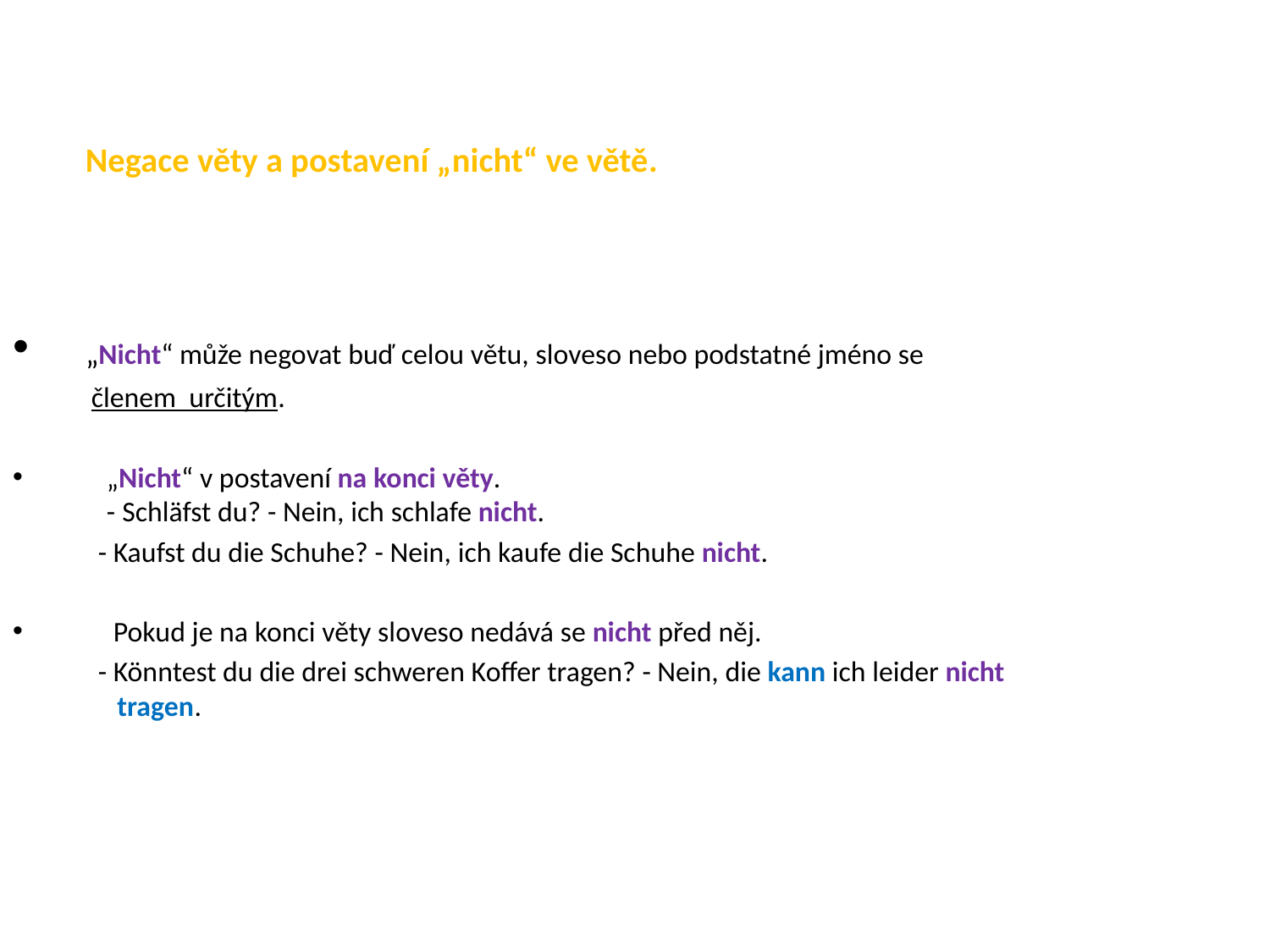

Negace věty a postavení „nicht“ ve větě.

   „Nicht“ může negovat buď celou větu, sloveso nebo podstatné jméno se
            členem  určitým.

        „Nicht“ v postavení na konci věty.
        - Schläfst du? - Nein, ich schlafe nicht.
             - Kaufst du die Schuhe? - Nein, ich kaufe die Schuhe nicht.

         Pokud je na konci věty sloveso nedává se nicht před něj.
             - Könntest du die drei schweren Koffer tragen? - Nein, die kann ich leider nicht
                tragen.